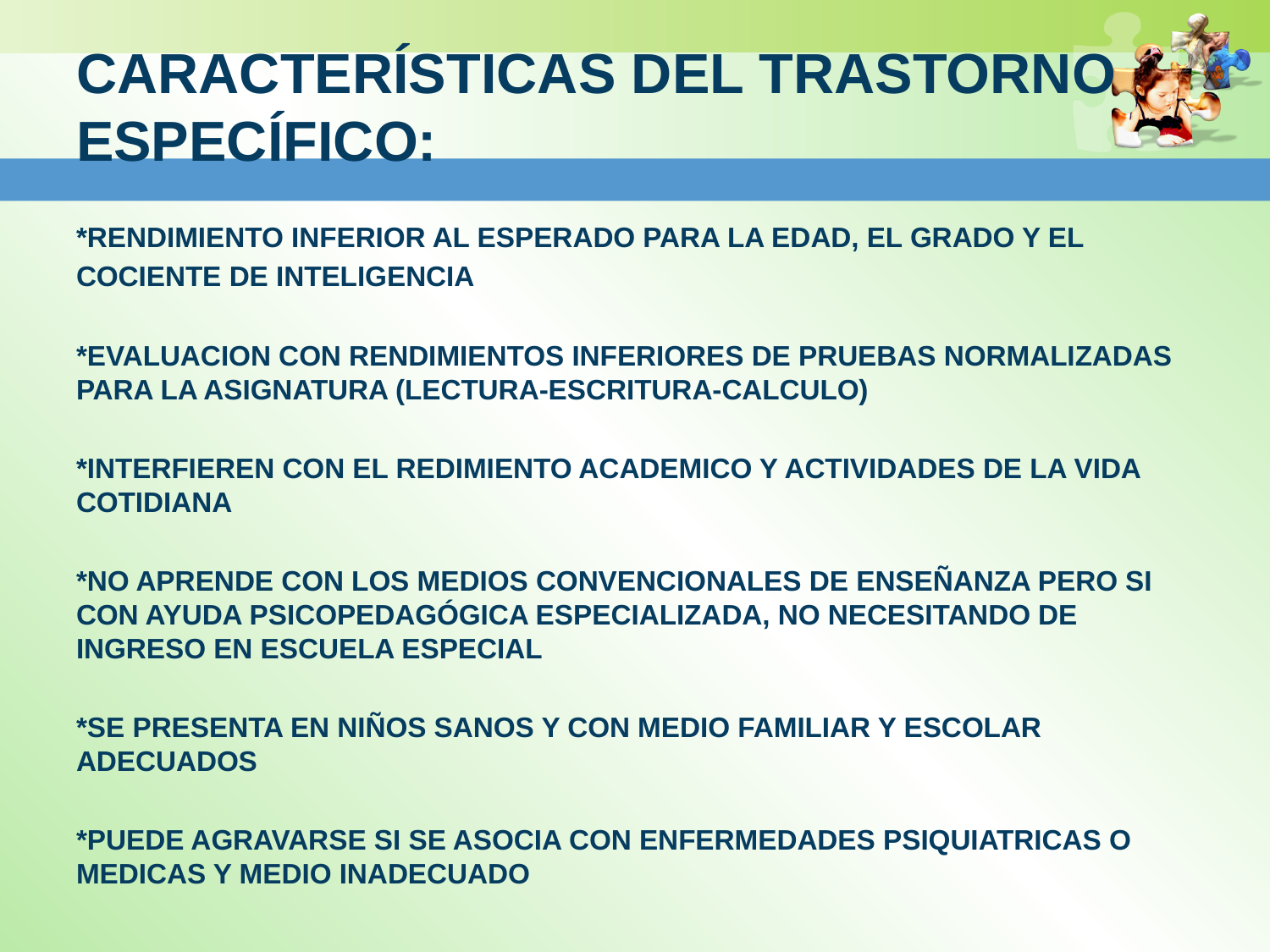

# CARACTERÍSTICAS DEL TRASTORNO ESPECÍFICO:
*RENDIMIENTO INFERIOR AL ESPERADO PARA LA EDAD, EL GRADO Y EL
COCIENTE DE INTELIGENCIA

*EVALUACION CON RENDIMIENTOS INFERIORES DE PRUEBAS NORMALIZADAS PARA LA ASIGNATURA (LECTURA-ESCRITURA-CALCULO)

*INTERFIEREN CON EL REDIMIENTO ACADEMICO Y ACTIVIDADES DE LA VIDA COTIDIANA

*NO APRENDE CON LOS MEDIOS CONVENCIONALES DE ENSEÑANZA PERO SI CON AYUDA PSICOPEDAGÓGICA ESPECIALIZADA, NO NECESITANDO DE INGRESO EN ESCUELA ESPECIAL

*SE PRESENTA EN NIÑOS SANOS Y CON MEDIO FAMILIAR Y ESCOLAR ADECUADOS

*PUEDE AGRAVARSE SI SE ASOCIA CON ENFERMEDADES PSIQUIATRICAS O MEDICAS Y MEDIO INADECUADO